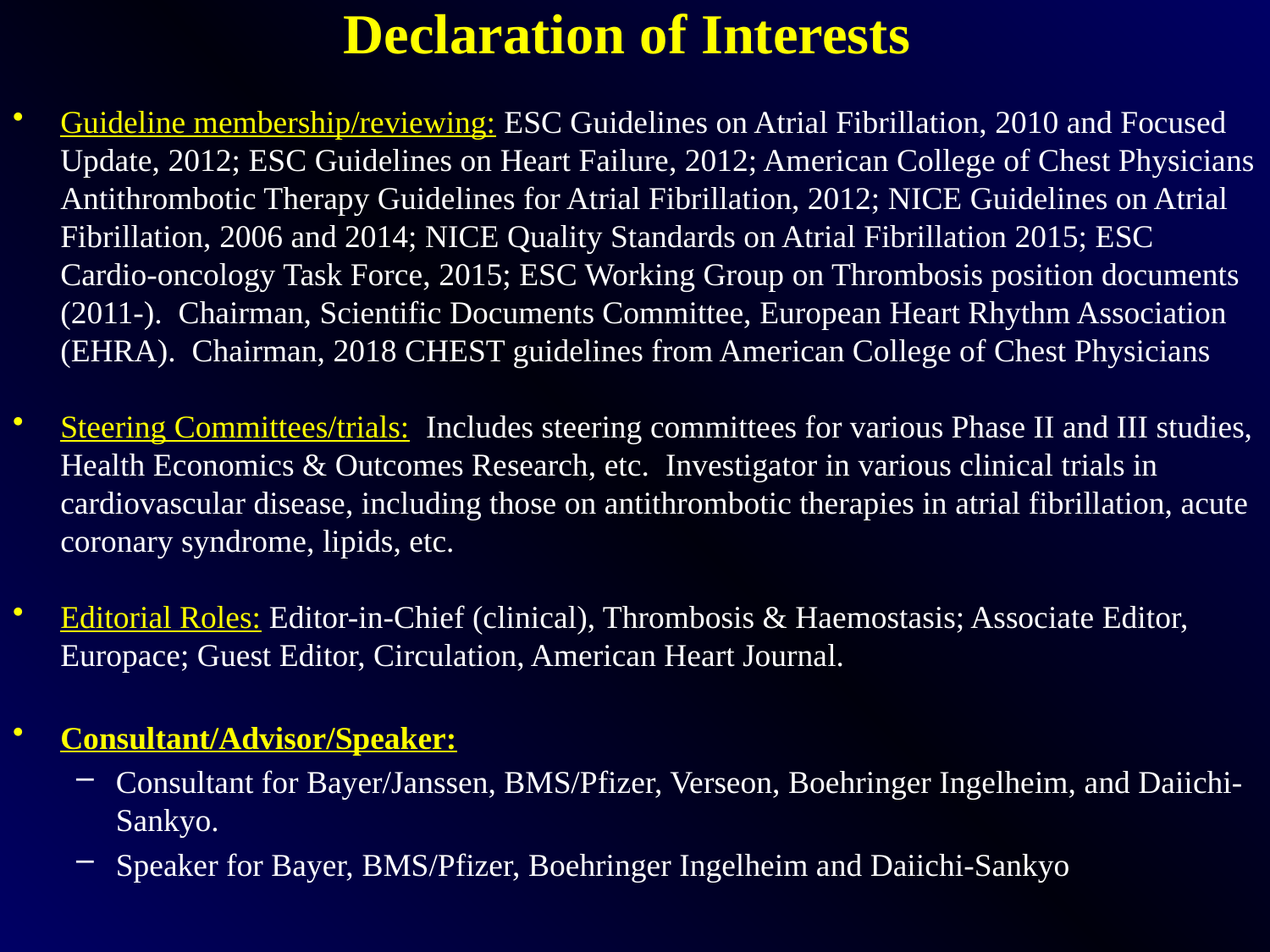

# Declaration of Interests
Guideline membership/reviewing: ESC Guidelines on Atrial Fibrillation, 2010 and Focused Update, 2012; ESC Guidelines on Heart Failure, 2012; American College of Chest Physicians Antithrombotic Therapy Guidelines for Atrial Fibrillation, 2012; NICE Guidelines on Atrial Fibrillation, 2006 and 2014; NICE Quality Standards on Atrial Fibrillation 2015; ESC Cardio-oncology Task Force, 2015; ESC Working Group on Thrombosis position documents (2011-).  Chairman, Scientific Documents Committee, European Heart Rhythm Association (EHRA).  Chairman, 2018 CHEST guidelines from American College of Chest Physicians

Steering Committees/trials:  Includes steering committees for various Phase II and III studies, Health Economics & Outcomes Research, etc.  Investigator in various clinical trials in cardiovascular disease, including those on antithrombotic therapies in atrial fibrillation, acute coronary syndrome, lipids, etc.

Editorial Roles: Editor-in-Chief (clinical), Thrombosis & Haemostasis; Associate Editor, Europace; Guest Editor, Circulation, American Heart Journal.

Consultant/Advisor/Speaker:
Consultant for Bayer/Janssen, BMS/Pfizer, Verseon, Boehringer Ingelheim, and Daiichi-Sankyo.
Speaker for Bayer, BMS/Pfizer, Boehringer Ingelheim and Daiichi-Sankyo